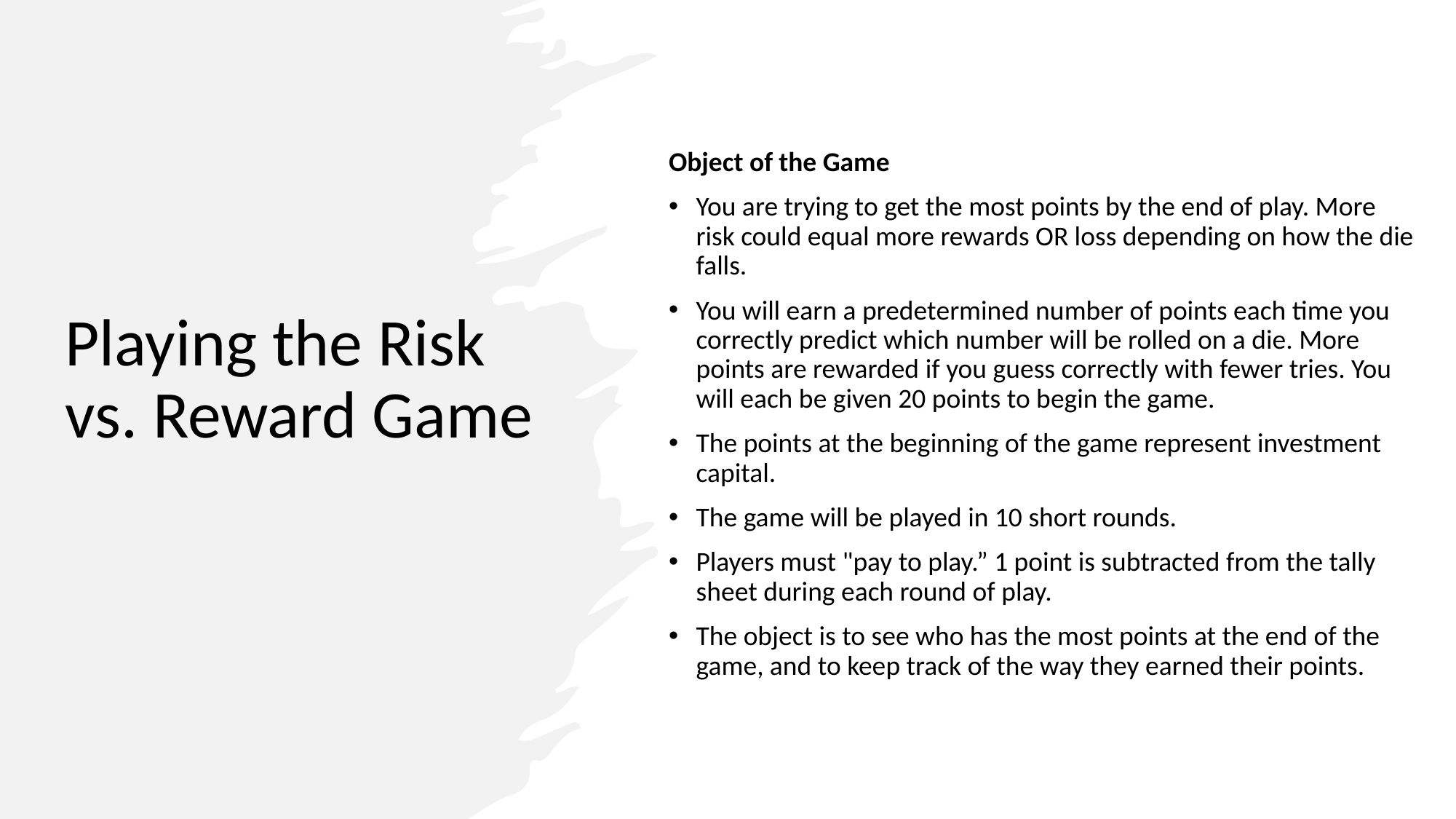

Object of the Game
You are trying to get the most points by the end of play. More risk could equal more rewards OR loss depending on how the die falls.
You will earn a predetermined number of points each time you correctly predict which number will be rolled on a die. More points are rewarded if you guess correctly with fewer tries. You will each be given 20 points to begin the game.
The points at the beginning of the game represent investment capital.
The game will be played in 10 short rounds.
Players must "pay to play.” 1 point is subtracted from the tally sheet during each round of play.
The object is to see who has the most points at the end of the game, and to keep track of the way they earned their points.
# Playing the Risk vs. Reward Game